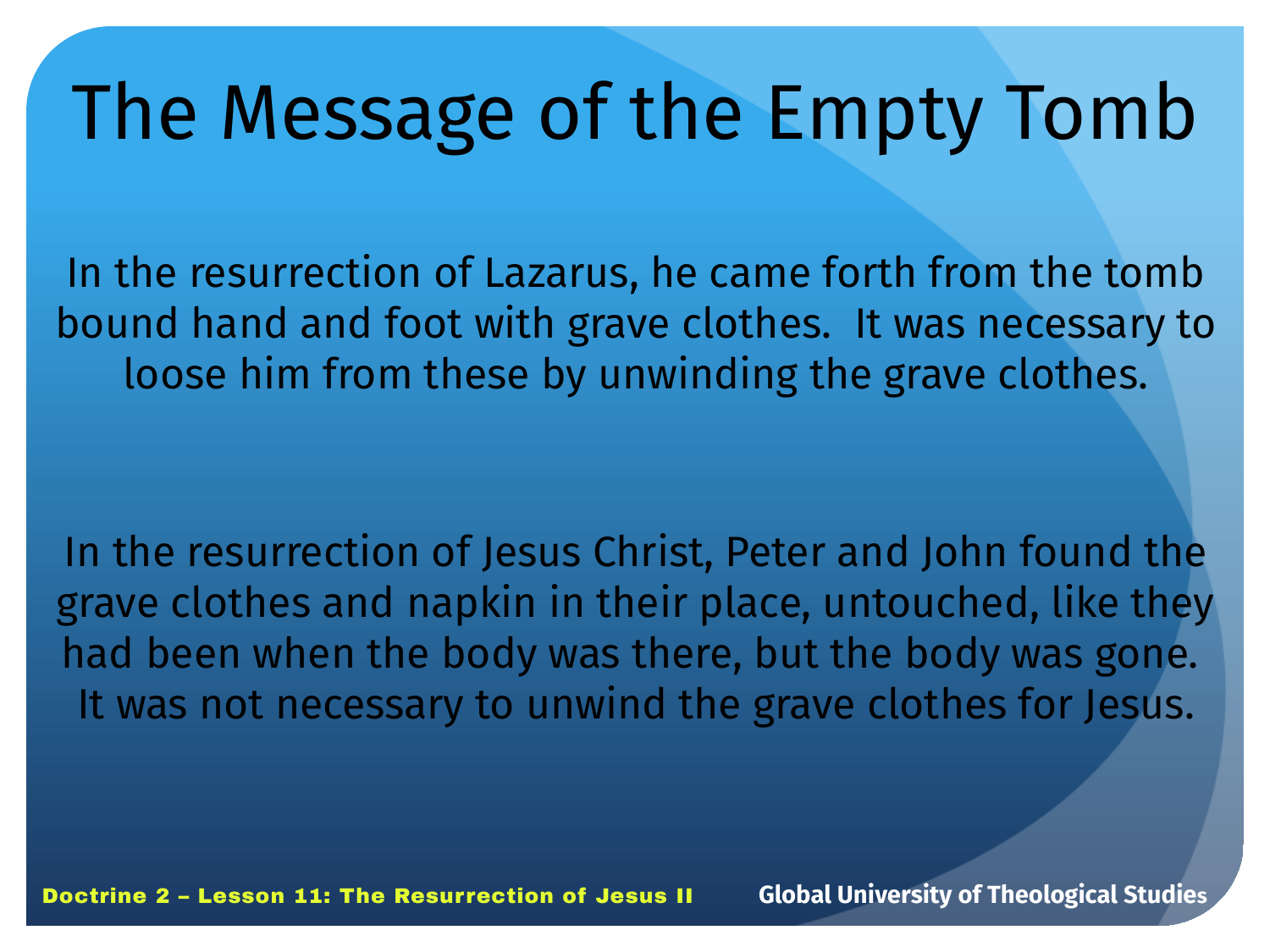

The Message of the Empty Tomb
In the resurrection of Lazarus, he came forth from the tomb bound hand and foot with grave clothes.  It was necessary to loose him from these by unwinding the grave clothes.
In the resurrection of Jesus Christ, Peter and John found the grave clothes and napkin in their place, untouched, like they had been when the body was there, but the body was gone.  It was not necessary to unwind the grave clothes for Jesus.
Doctrine 2 – Lesson 11: The Resurrection of Jesus II        Global University of Theological Studies